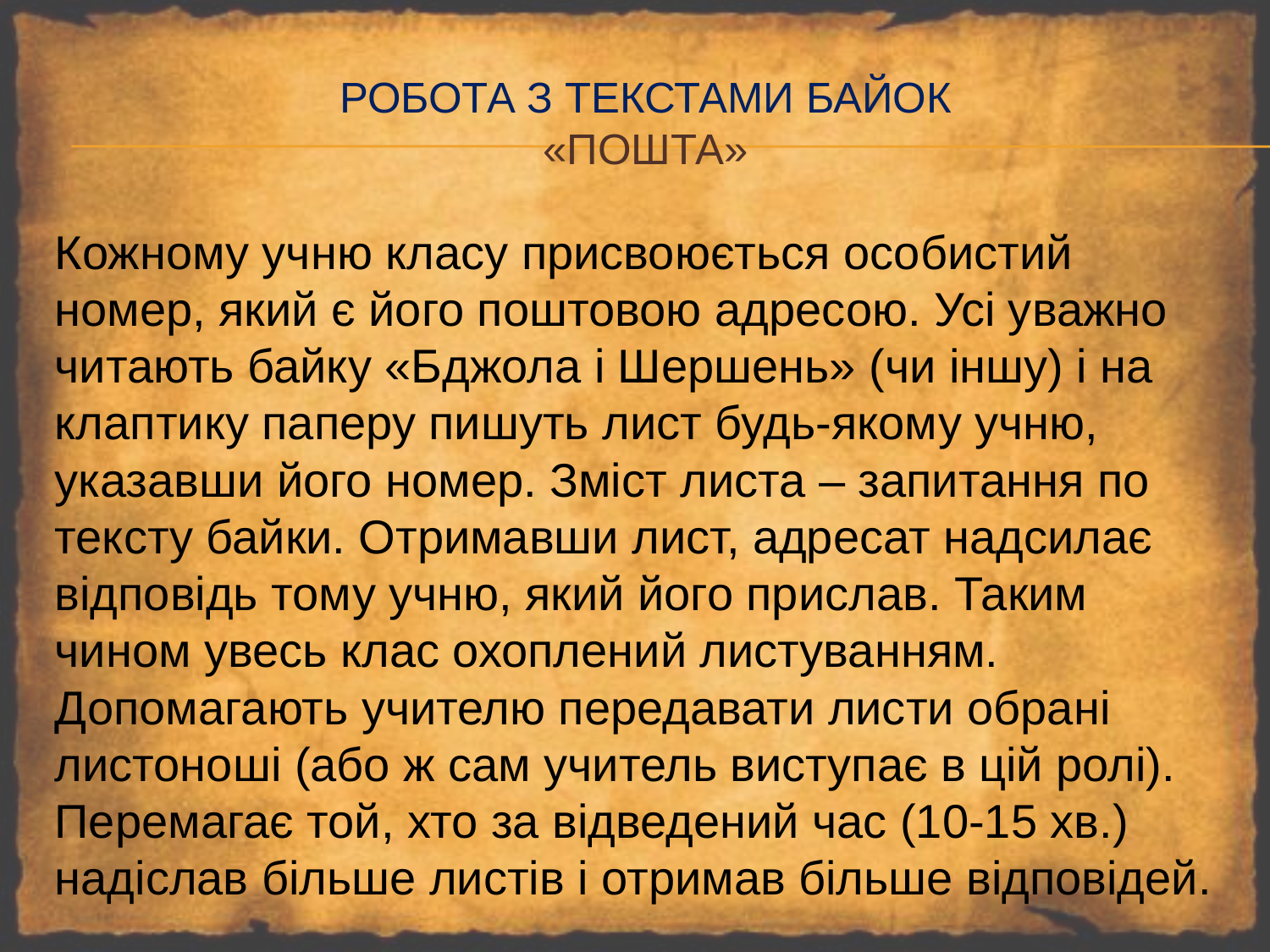

# Робота з текстами байок «пошта»
Кожному учню класу присвоюється особистий номер, який є його поштовою адресою. Усі уважно читають байку «Бджола і Шершень» (чи іншу) і на клаптику паперу пишуть лист будь-якому учню, указавши його номер. Зміст листа – запитання по тексту байки. Отримавши лист, адресат надсилає відповідь тому учню, який його прислав. Таким чином увесь клас охоплений листуванням. Допомагають учителю передавати листи обрані листоноші (або ж сам учитель виступає в цій ролі). Перемагає той, хто за відведений час (10-15 хв.) надіслав більше листів і отримав більше відповідей.